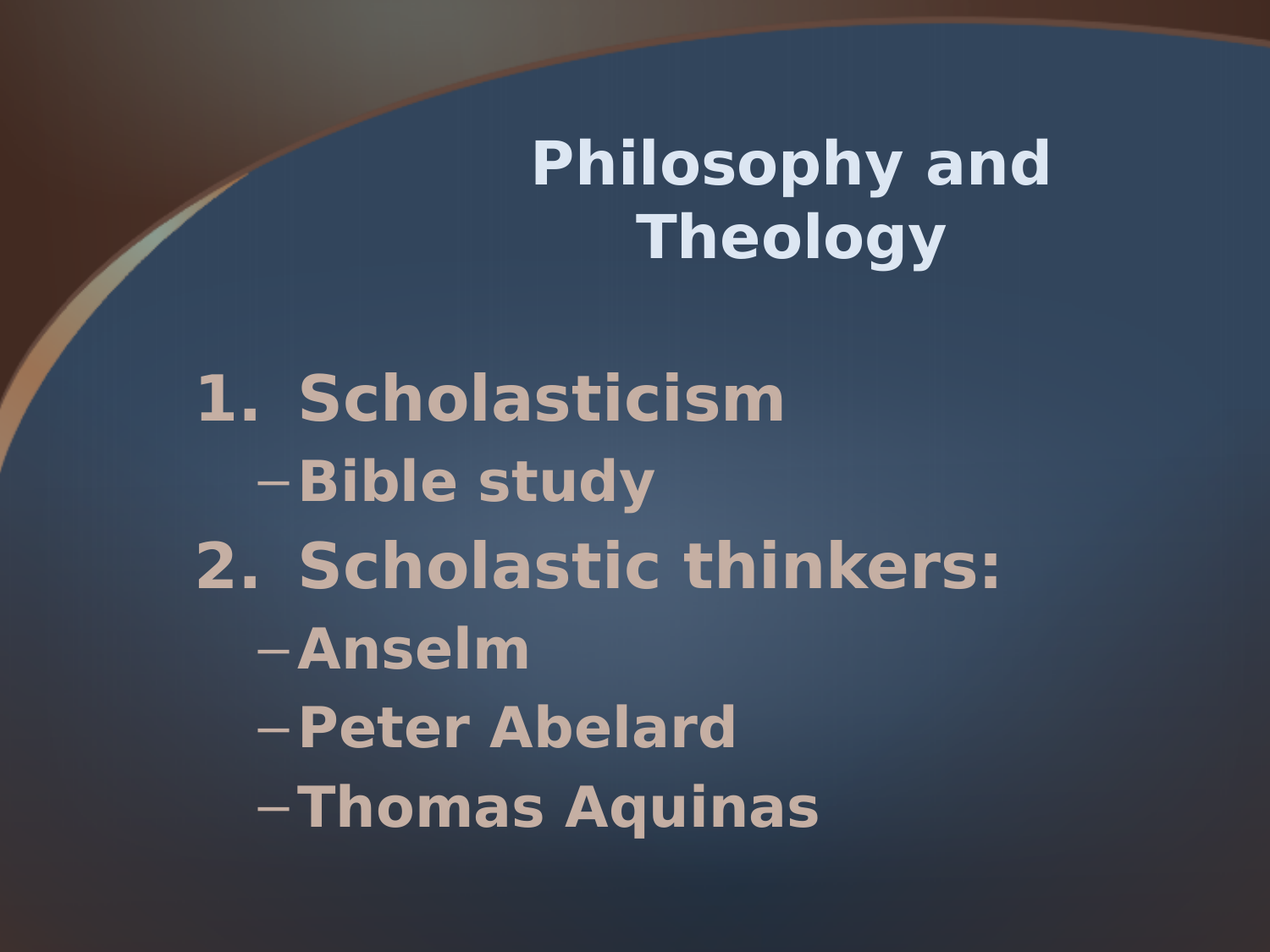

# Philosophy and Theology
Scholasticism
Bible study
Scholastic thinkers:
Anselm
Peter Abelard
Thomas Aquinas